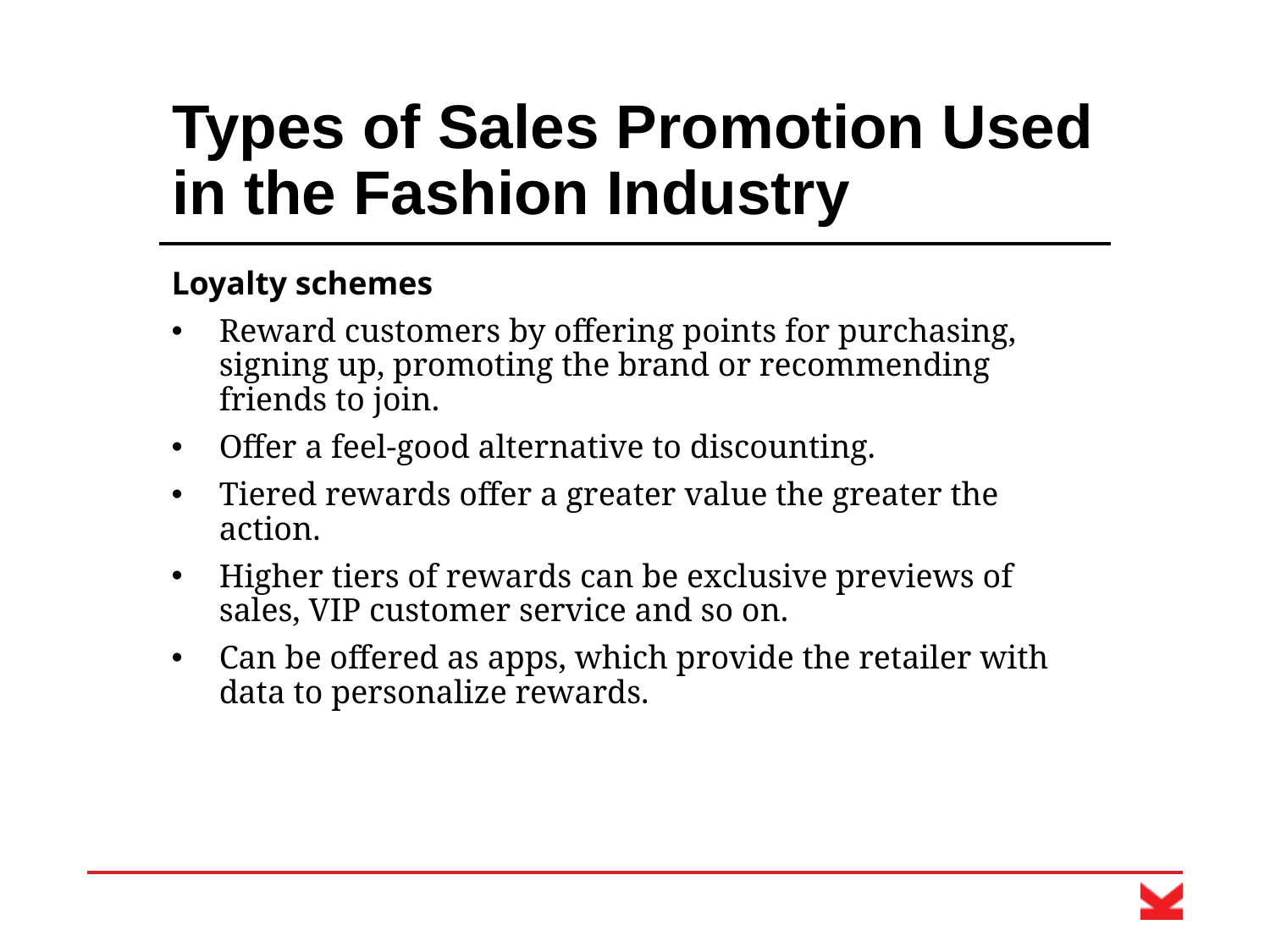

# Types of Sales Promotion Used in the Fashion Industry
Loyalty schemes
Reward customers by offering points for purchasing, signing up, promoting the brand or recommending friends to join.
Offer a feel-good alternative to discounting.
Tiered rewards offer a greater value the greater the action.
Higher tiers of rewards can be exclusive previews of sales, VIP customer service and so on.
Can be offered as apps, which provide the retailer with data to personalize rewards.